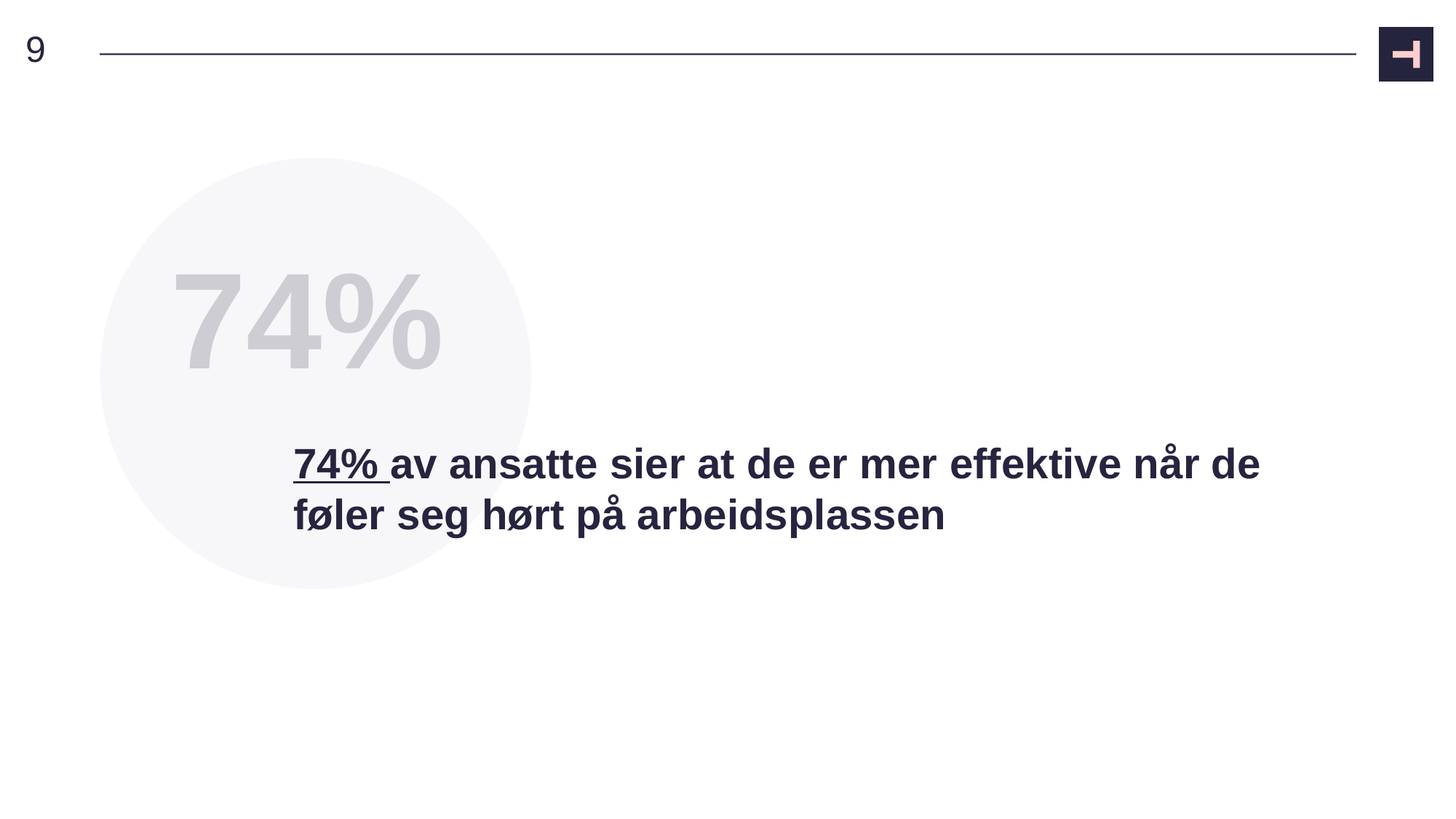

9

74%
# 74% av ansatte sier at de er mer effektive når de føler seg hørt på arbeidsplassen